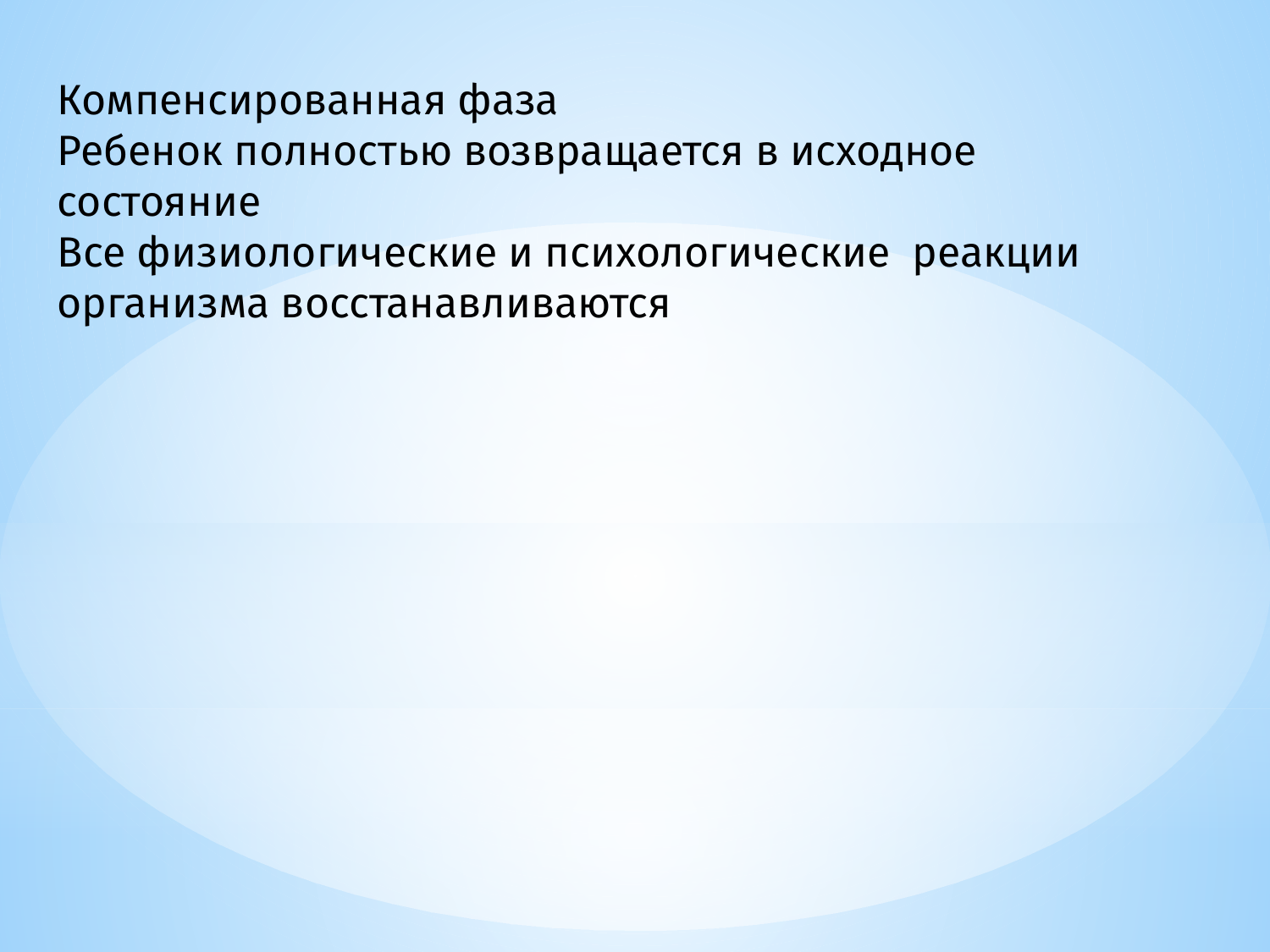

Компенсированная фаза
Ребенок полностью возвращается в исходное состояние
Все физиологические и психологические  реакции организма восстанавливаются